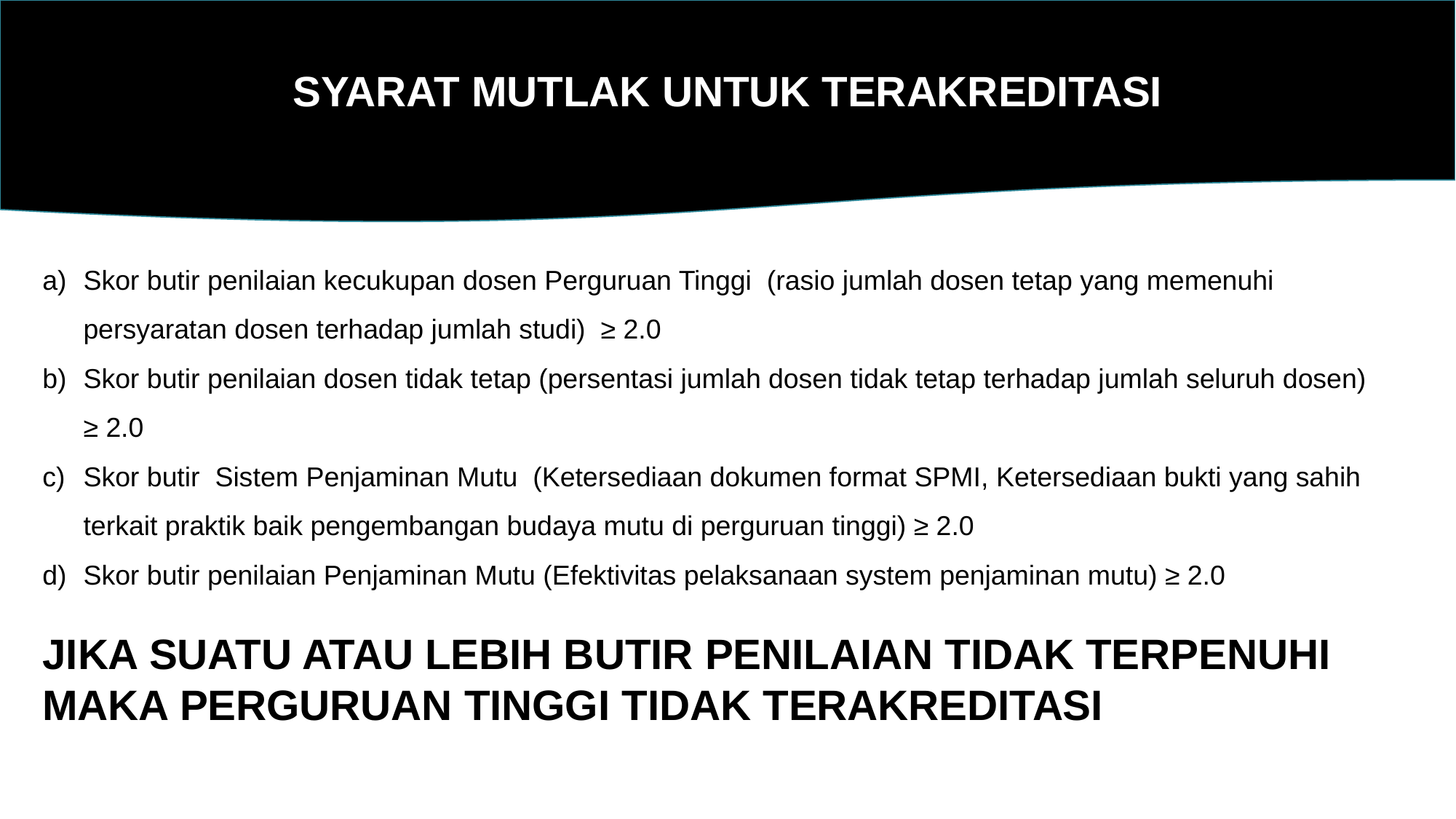

SYARAT MUTLAK UNTUK TERAKREDITASI
Skor butir penilaian kecukupan dosen Perguruan Tinggi  (rasio jumlah dosen tetap yang memenuhi  persyaratan dosen terhadap jumlah studi)  ≥ 2.0
Skor butir penilaian dosen tidak tetap (persentasi jumlah dosen tidak tetap terhadap jumlah seluruh dosen) ≥ 2.0
Skor butir  Sistem Penjaminan Mutu  (Ketersediaan dokumen format SPMI, Ketersediaan bukti yang sahih terkait praktik baik pengembangan budaya mutu di perguruan tinggi) ≥ 2.0
Skor butir penilaian Penjaminan Mutu (Efektivitas pelaksanaan system penjaminan mutu) ≥ 2.0

JIKA SUATU ATAU LEBIH BUTIR PENILAIAN TIDAK TERPENUHI MAKA PERGURUAN TINGGI TIDAK TERAKREDITASI